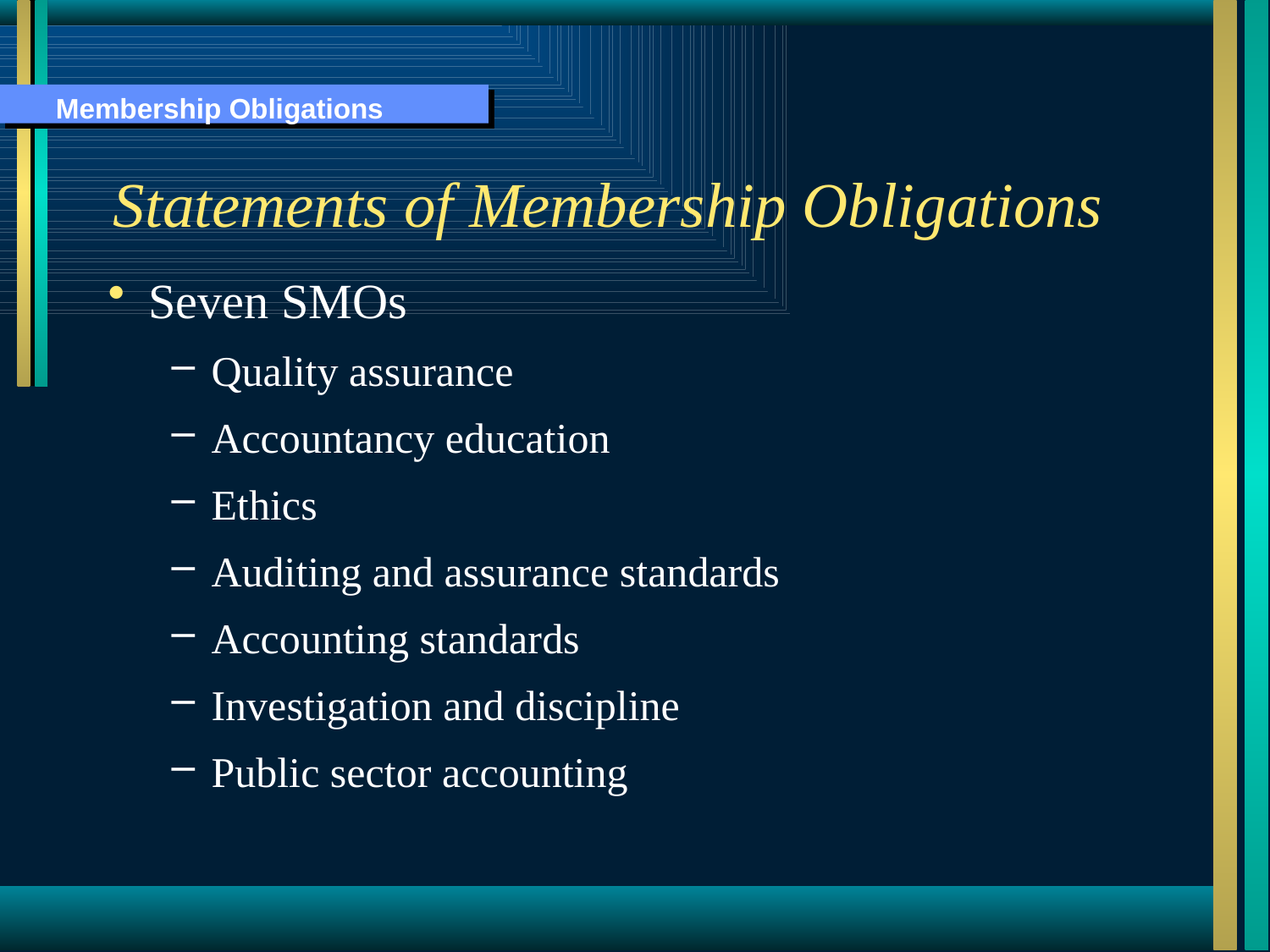

Membership Obligations
# Statements of Membership Obligations
Seven SMOs
Quality assurance
Accountancy education
Ethics
Auditing and assurance standards
Accounting standards
Investigation and discipline
Public sector accounting